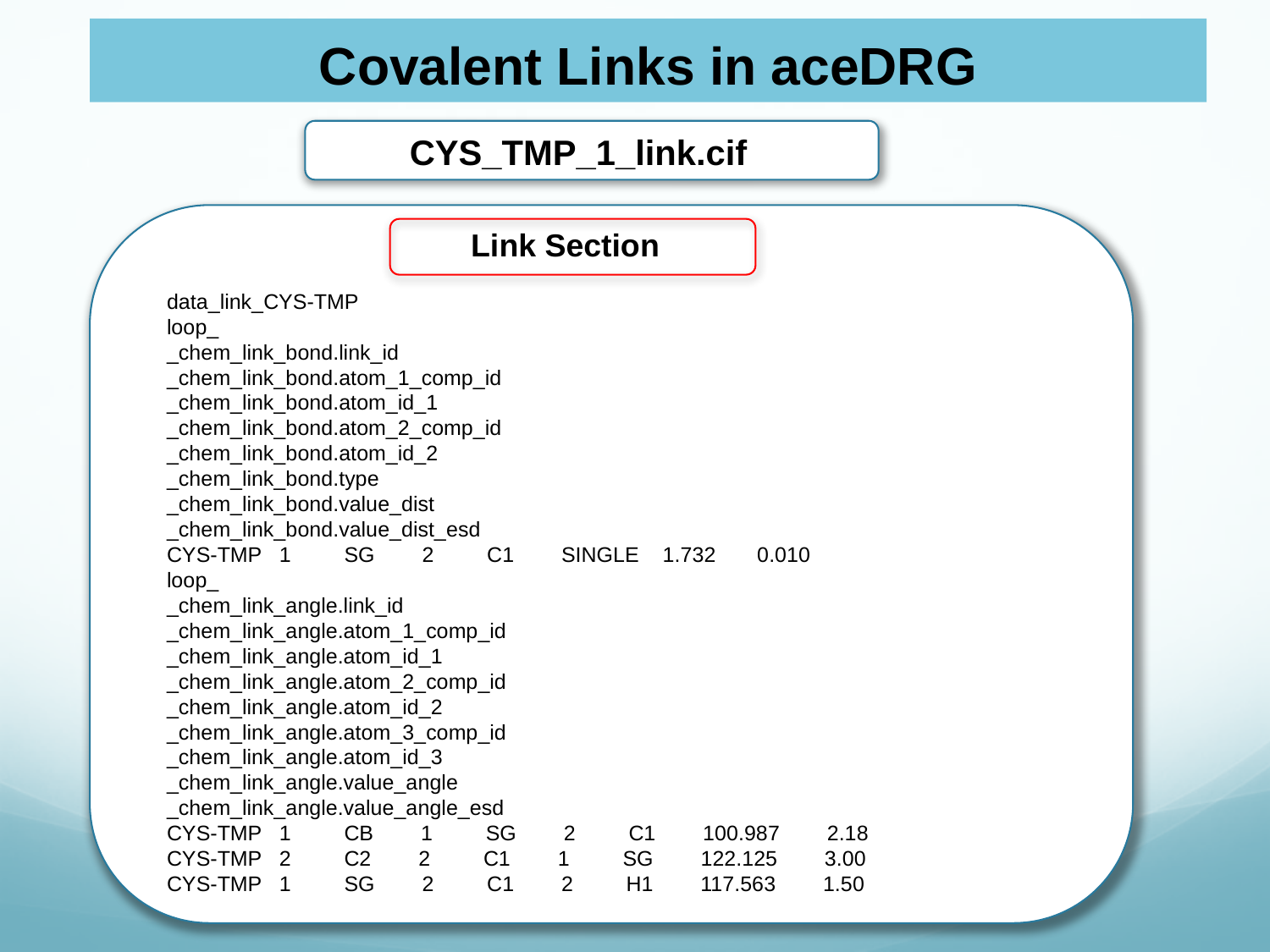

Covalent Links in aceDRG

CYS_TMP_1_link.cif

Link Section

data_link_CYS-TMP
loop_
_chem_link_bond.link_id
_chem_link_bond.atom_1_comp_id
_chem_link_bond.atom_id_1
_chem_link_bond.atom_2_comp_id
_chem_link_bond.atom_id_2
_chem_link_bond.type
_chem_link_bond.value_dist
_chem_link_bond.value_dist_esd
CYS-TMP   1         SG        2         C1        SINGLE    1.732       0.010
loop_
_chem_link_angle.link_id
_chem_link_angle.atom_1_comp_id
_chem_link_angle.atom_id_1
_chem_link_angle.atom_2_comp_id
_chem_link_angle.atom_id_2
_chem_link_angle.atom_3_comp_id
_chem_link_angle.atom_id_3
_chem_link_angle.value_angle
_chem_link_angle.value_angle_esd
CYS-TMP   1         CB        1         SG        2         C1        100.987        2.18
CYS-TMP   2         C2        2         C1        1         SG        122.125        3.00
CYS-TMP   1         SG        2         C1        2         H1        117.563        1.50
We use small molecule structures in COD as the source for the values of bond lengths and angles.